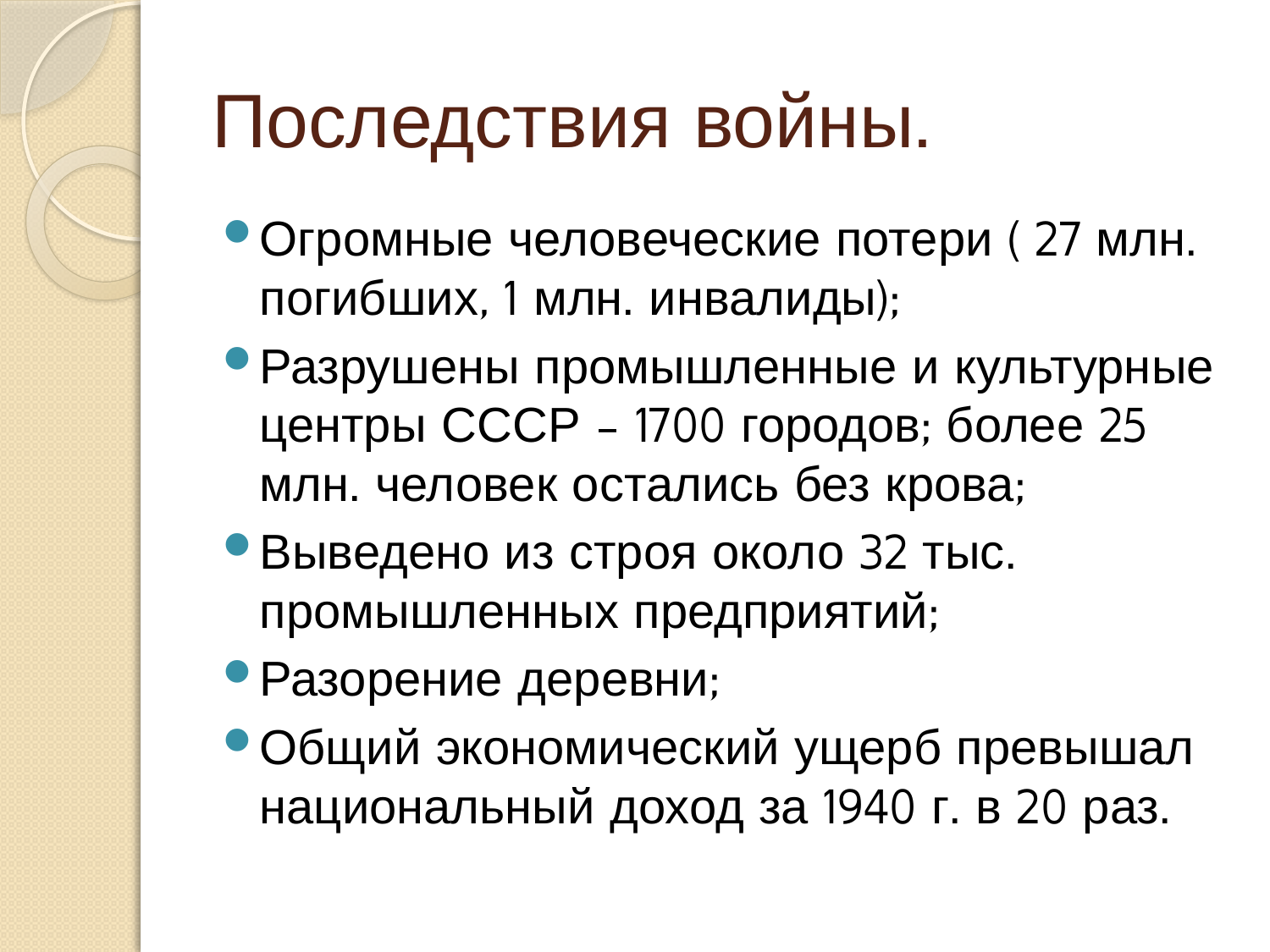

# Последствия войны.
Огромные человеческие потери ( 27 млн. погибших, 1 млн. инвалиды);
Разрушены промышленные и культурные центры СССР – 1700 городов; более 25 млн. человек остались без крова;
Выведено из строя около 32 тыс. промышленных предприятий;
Разорение деревни;
Общий экономический ущерб превышал национальный доход за 1940 г. в 20 раз.